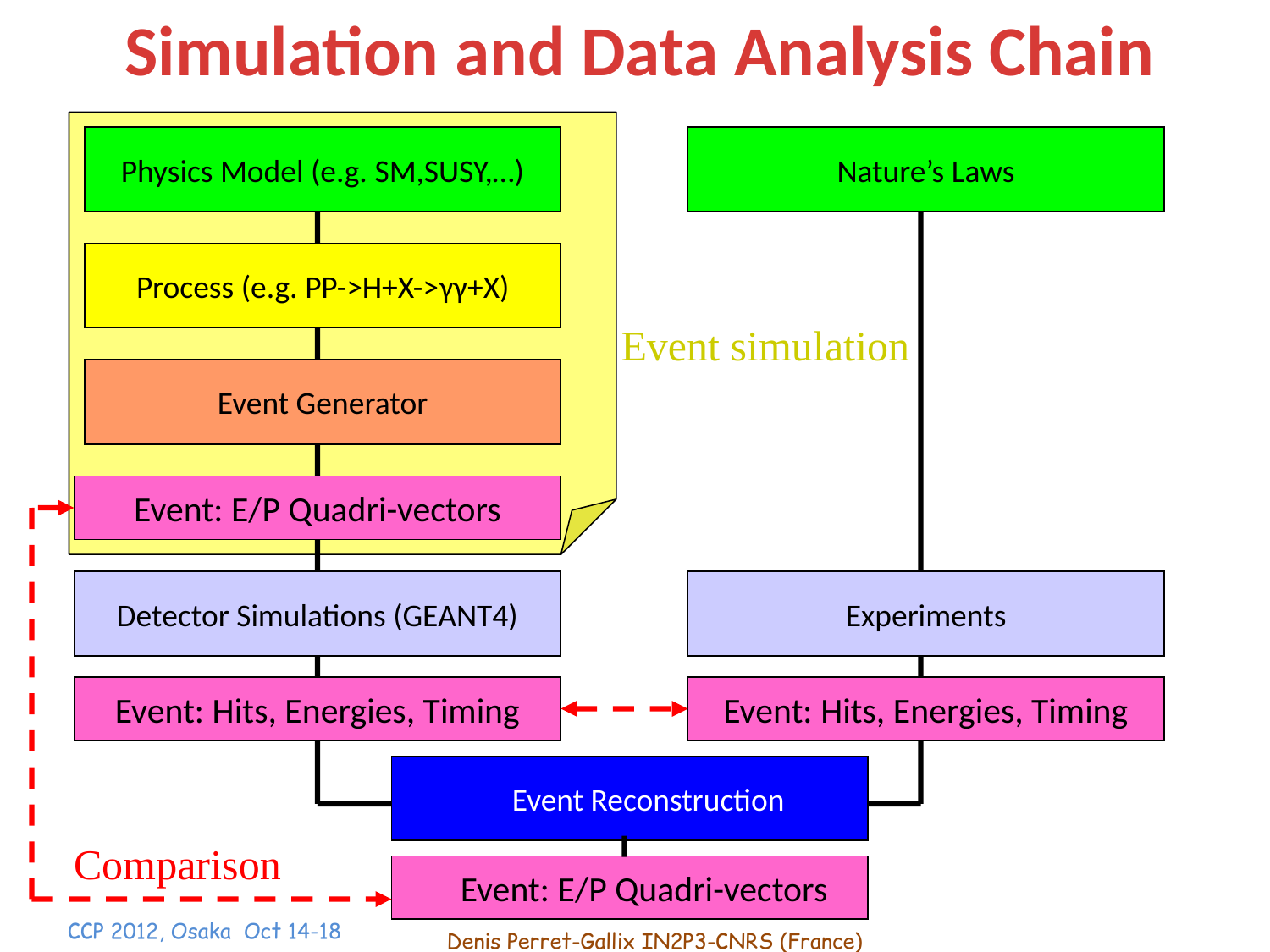

Simulation and Data Analysis Chain

Physics Model (e.g. SM,SUSY,…)
Nature’s Laws

Process (e.g. PP->H+X->γγ+X)
Event simulation

Event Generator

Event: E/P Quadri-vectors

Detector Simulations (GEANT4)
Experiments

Event: Hits, Energies, Timing
Event: Hits, Energies, Timing

               Event Reconstruction

Comparison

       Event: E/P Quadri-vectors

CCP 2012, Osaka  Oct 14-18
Denis Perret-Gallix IN2P3-CNRS (France)